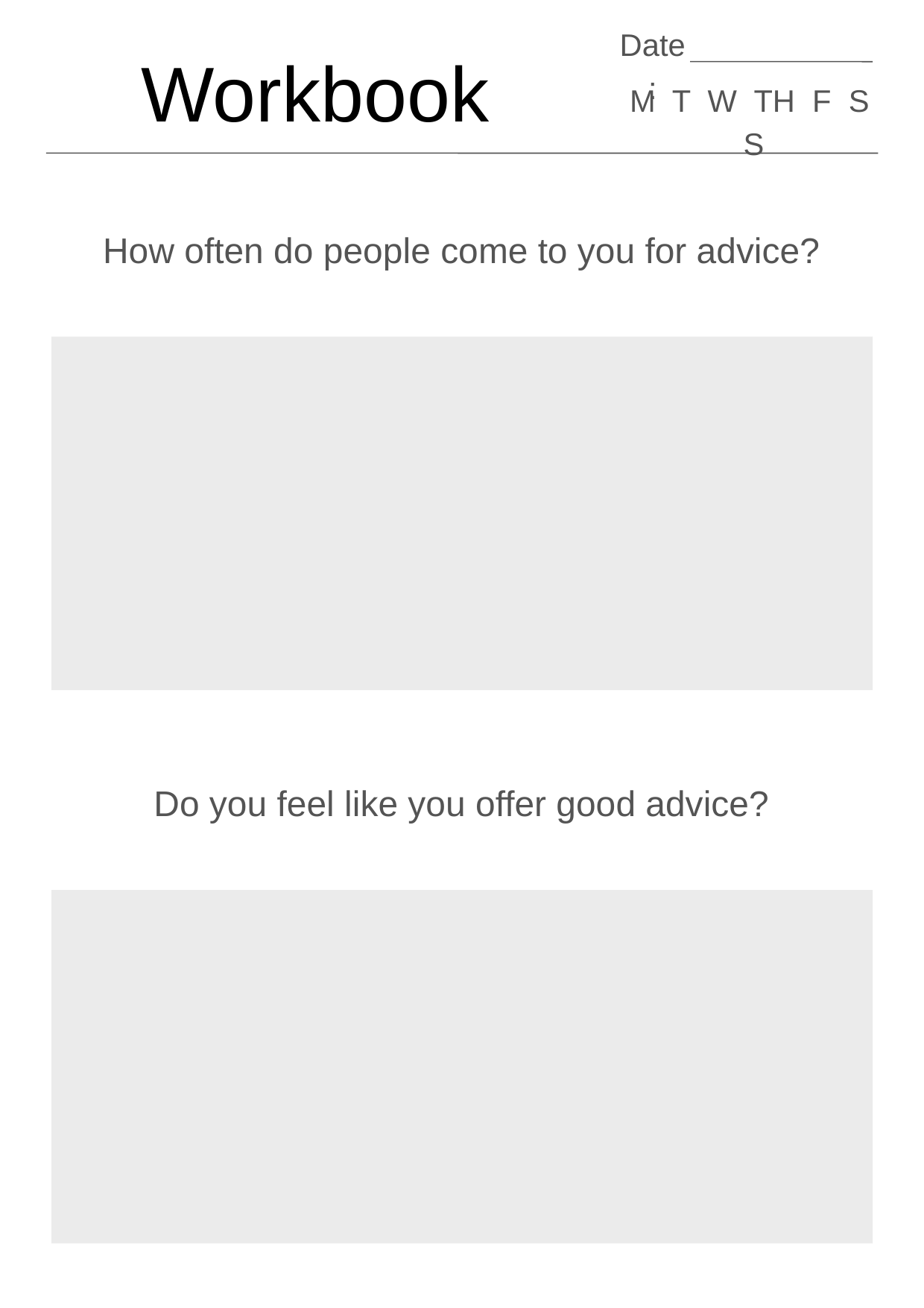

Date:
Workbook

M  T  W  TH  F  S  S

How often do people come to you for advice?

Do you feel like you offer good advice?